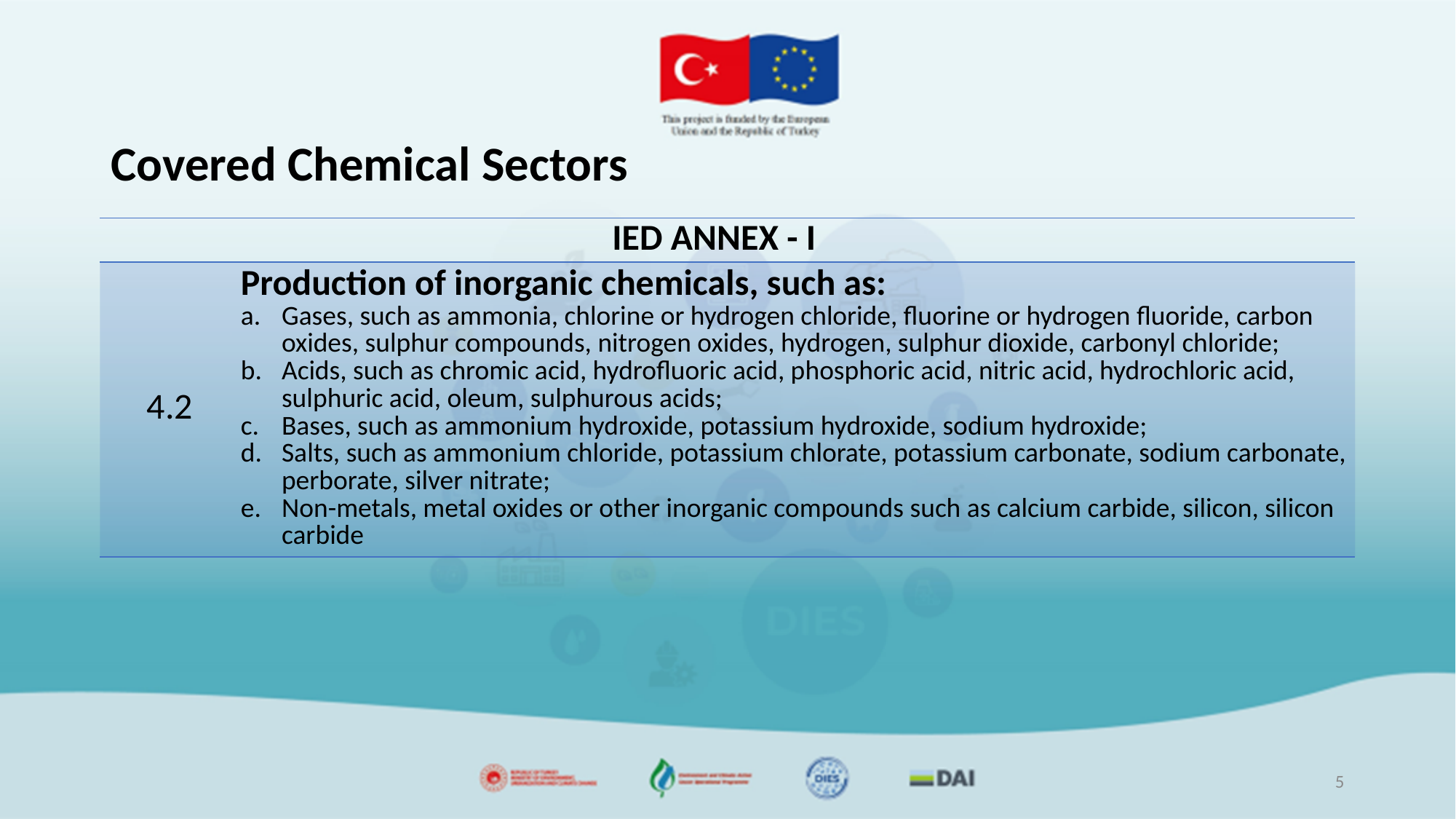

# Covered Chemical Sectors
| IED ANNEX - I |  |
| --- | --- |
| 4.2 | Production of inorganic chemicals, such as: Gases, such as ammonia, chlorine or hydrogen chloride, fluorine or hydrogen fluoride, carbon oxides, sulphur compounds, nitrogen oxides, hydrogen, sulphur dioxide, carbonyl chloride; Acids, such as chromic acid, hydrofluoric acid, phosphoric acid, nitric acid, hydrochloric acid, sulphuric acid, oleum, sulphurous acids;  Bases, such as ammonium hydroxide, potassium hydroxide, sodium hydroxide; Salts, such as ammonium chloride, potassium chlorate, potassium carbonate, sodium carbonate, perborate, silver nitrate;  Non-metals, metal oxides or other inorganic compounds such as calcium carbide, silicon, silicon carbide |
5